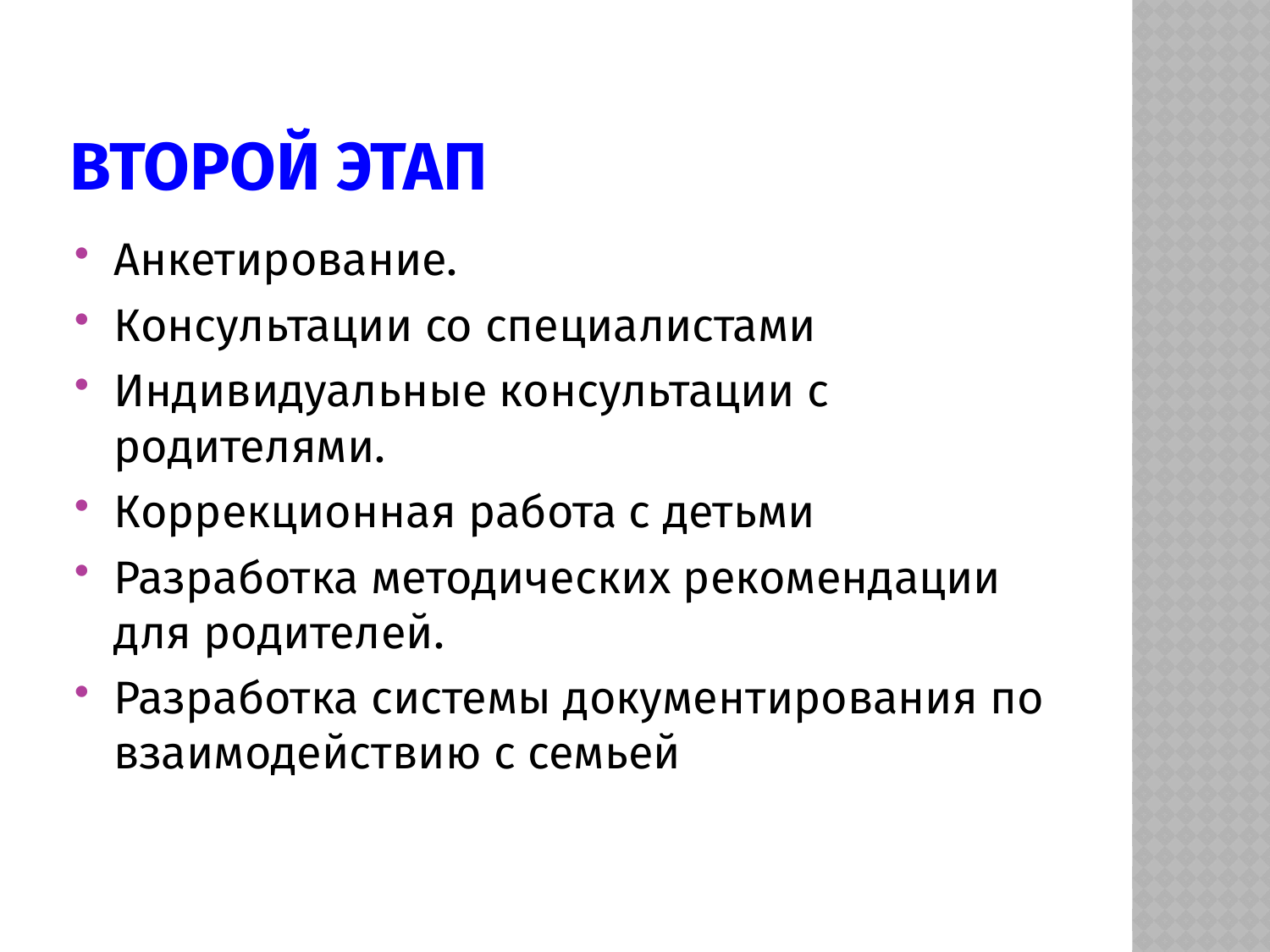

# Второй этап
Анкетирование.
Консультации со специалистами
Индивидуальные консультации с родителями.
Коррекционная работа с детьми
Разработка методических рекомендации для родителей.
Разработка системы документирования по взаимодействию с семьей